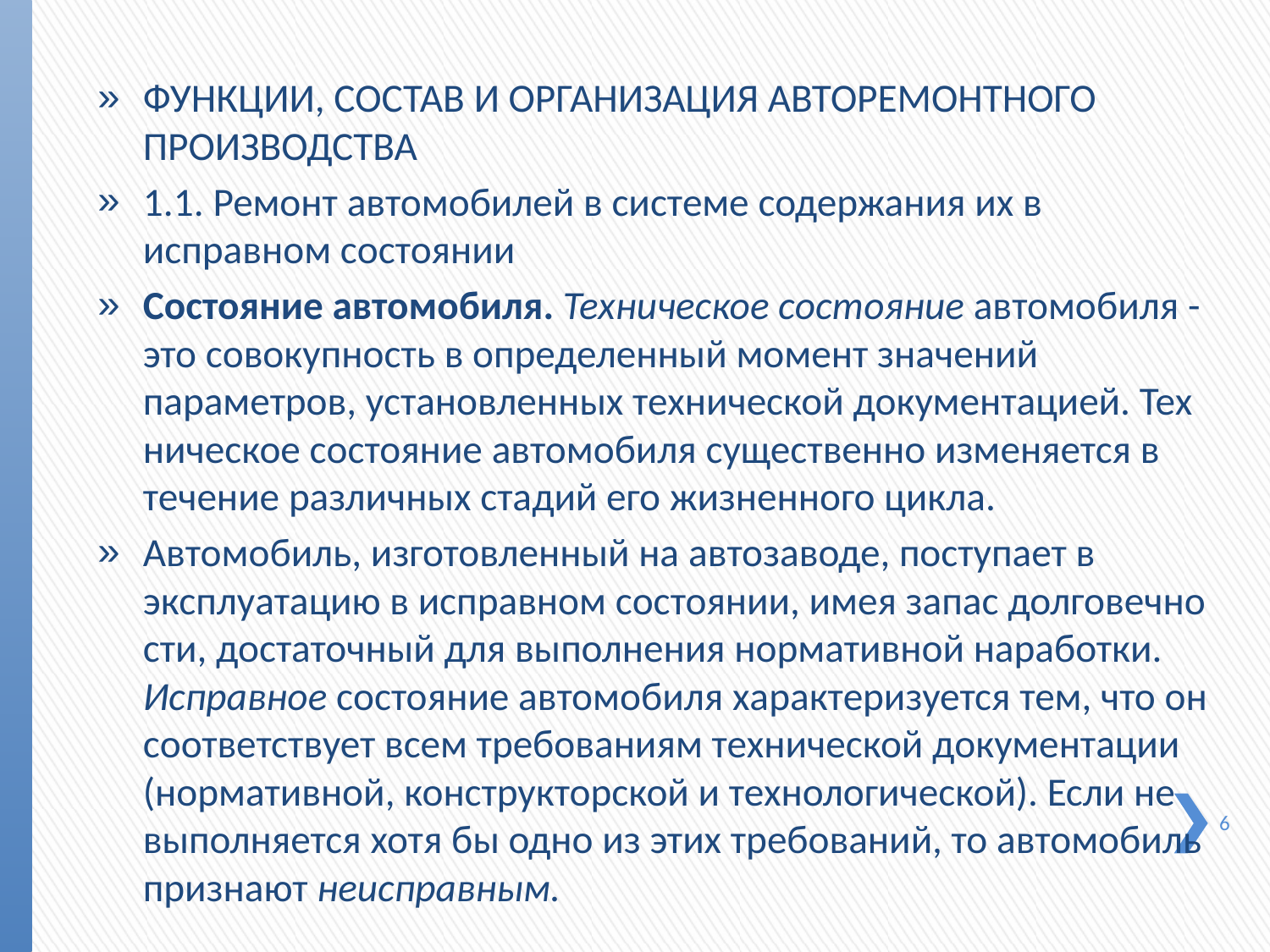

ФУНКЦИИ, СОСТАВ И ОРГАНИЗАЦИЯ АВТОРЕМОНТНОГО ПРОИЗВОДСТВА
1.1. Ремонт автомобилей в системе содержания их в исправном состоянии
Состояние автомобиля. Техническое состояние автомо­биля - это совокупность в определенный момент значений параметров, установленных технической документацией. Тех­ническое состояние автомобиля существенно изменяется в течение различных стадий его жизненного цикла.
Автомобиль, изготовленный на автозаводе, поступает в эксплуатацию в исправном состоянии, имея запас долговечно­сти, достаточный для выполнения нормативной наработки. Исправное состояние автомобиля характеризуется тем, что он соответствует всем требованиям технической документации (нормативной, конструкторской и технологической). Если не выполняется хотя бы одно из этих требований, то автомобиль признают неисправным.

6